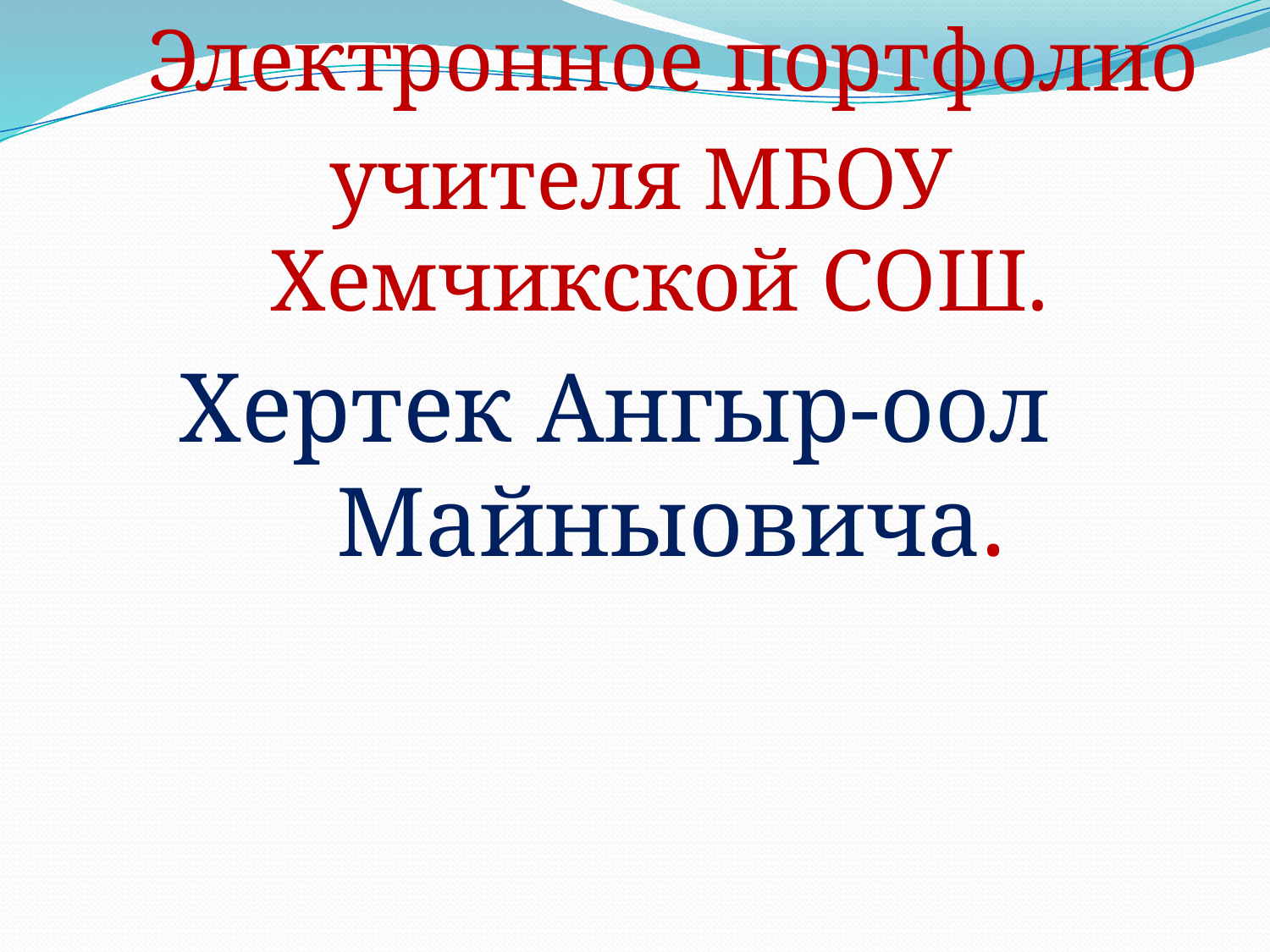

Электронное портфолио
  учителя МБОУ    Хемчикской СОШ.
Хертек Ангыр-оол    Майныовича.